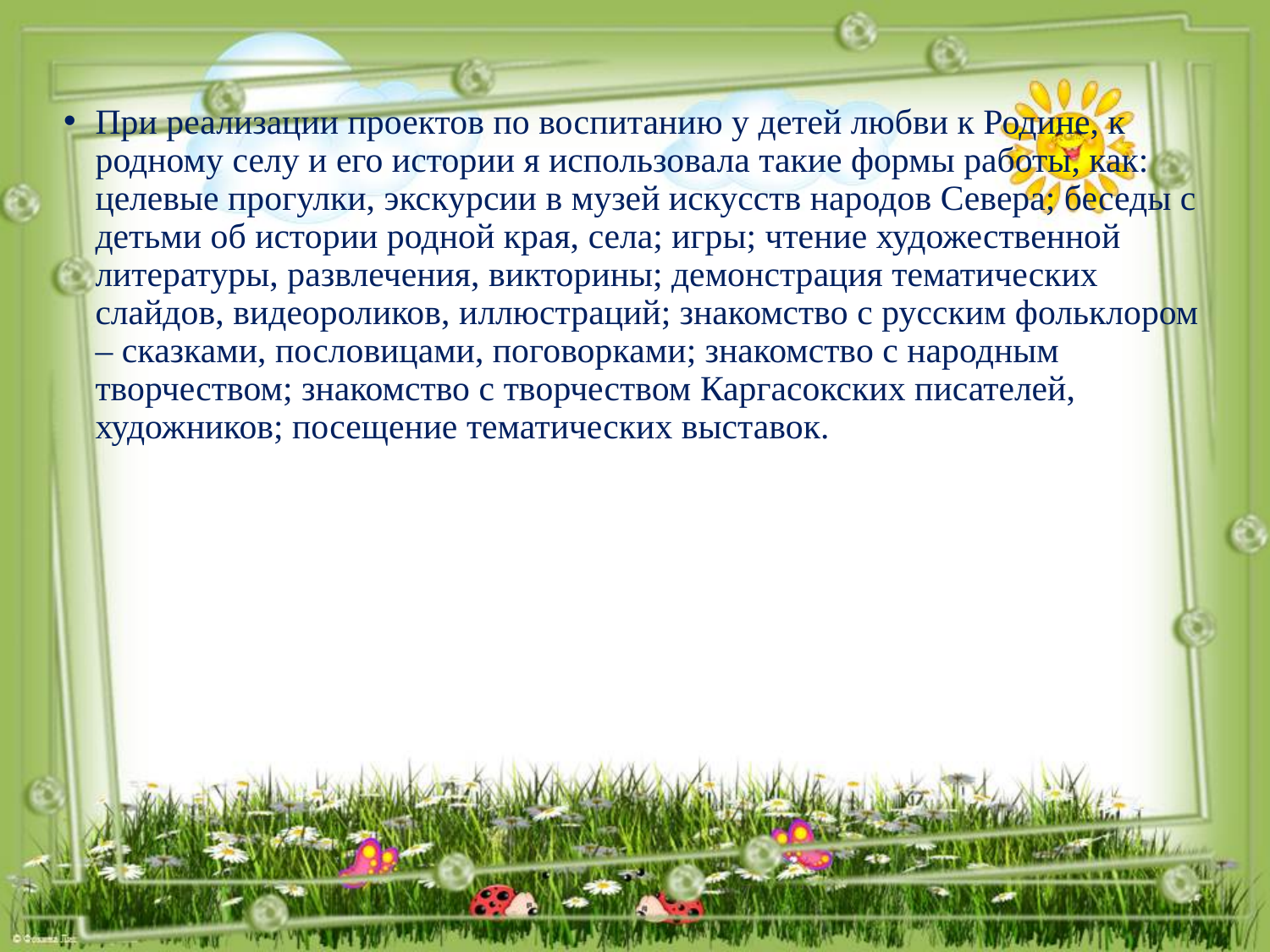

При реализации проектов по воспитанию у детей любви к Родине, к родному селу и его истории я использовала такие формы работы, как: целевые прогулки, экскурсии в музей искусств народов Севера; беседы с детьми об истории родной края, села; игры; чтение художественной литературы, развлечения, викторины; демонстрация тематических слайдов, видеороликов, иллюстраций; знакомство с русским фольклором – сказками, пословицами, поговорками; знакомство с народным творчеством; знакомство с творчеством Каргасокских писателей, художников; посещение тематических выставок.

#